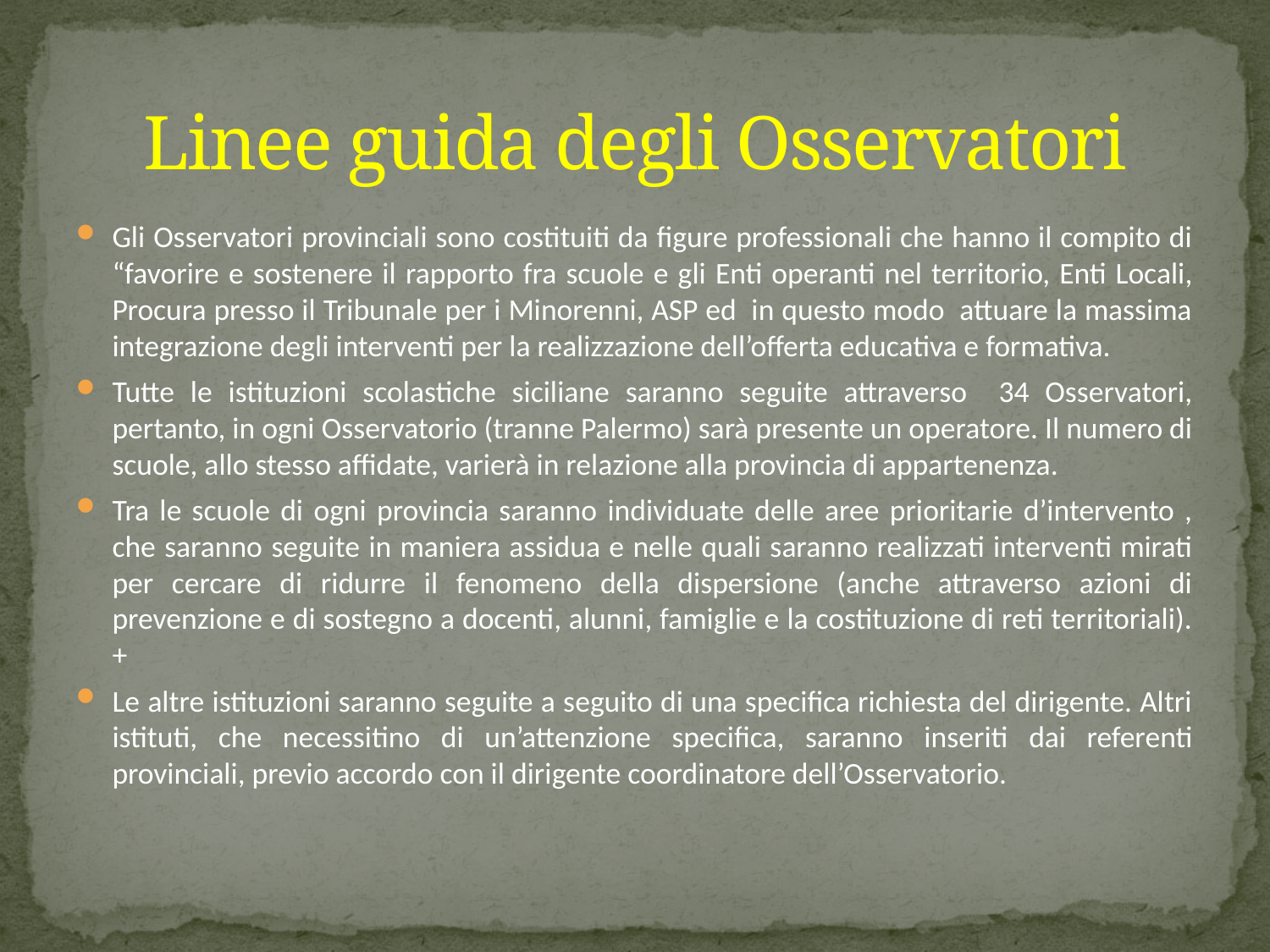

# Linee guida degli Osservatori
Gli Osservatori provinciali sono costituiti da figure professionali che hanno il compito di “favorire e sostenere il rapporto fra scuole e gli Enti operanti nel territorio, Enti Locali, Procura presso il Tribunale per i Minorenni, ASP ed  in questo modo  attuare la massima integrazione degli interventi per la realizzazione dell’offerta educativa e formativa.
Tutte le istituzioni scolastiche siciliane saranno seguite attraverso  34 Osservatori, pertanto, in ogni Osservatorio (tranne Palermo) sarà presente un operatore. Il numero di scuole, allo stesso affidate, varierà in relazione alla provincia di appartenenza.
Tra le scuole di ogni provincia saranno individuate delle aree prioritarie d’intervento , che saranno seguite in maniera assidua e nelle quali saranno realizzati interventi mirati per cercare di ridurre il fenomeno della dispersione (anche attraverso azioni di prevenzione e di sostegno a docenti, alunni, famiglie e la costituzione di reti territoriali). +
Le altre istituzioni saranno seguite a seguito di una specifica richiesta del dirigente. Altri istituti, che necessitino di un’attenzione specifica, saranno inseriti dai referenti provinciali, previo accordo con il dirigente coordinatore dell’Osservatorio.